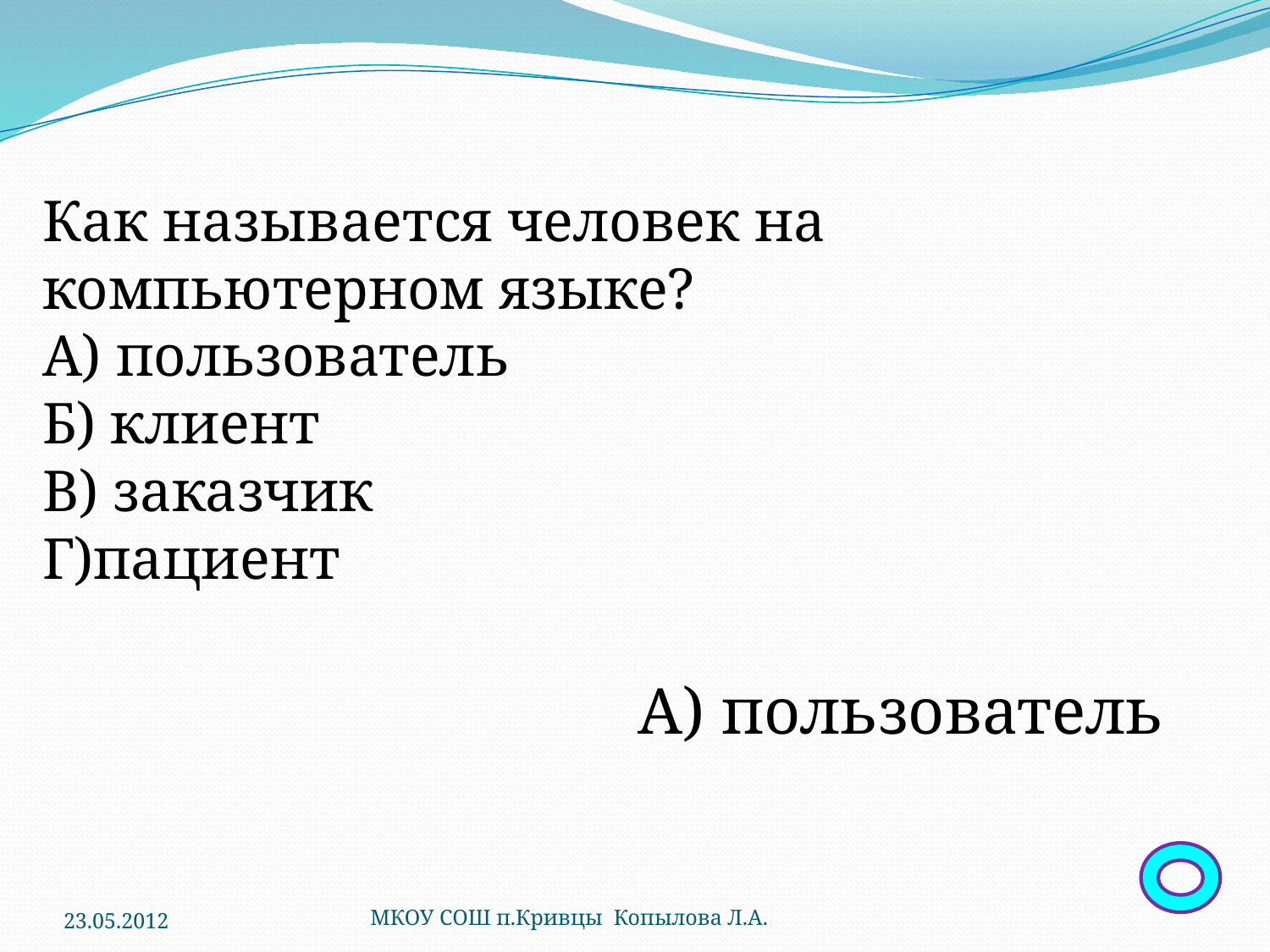

Как называется человек на компьютерном языке?
А) пользователь
Б) клиент
В) заказчик
Г)пациент
А) пользователь

23.05.2012
МКОУ СОШ п.Кривцы  Копылова Л.А.